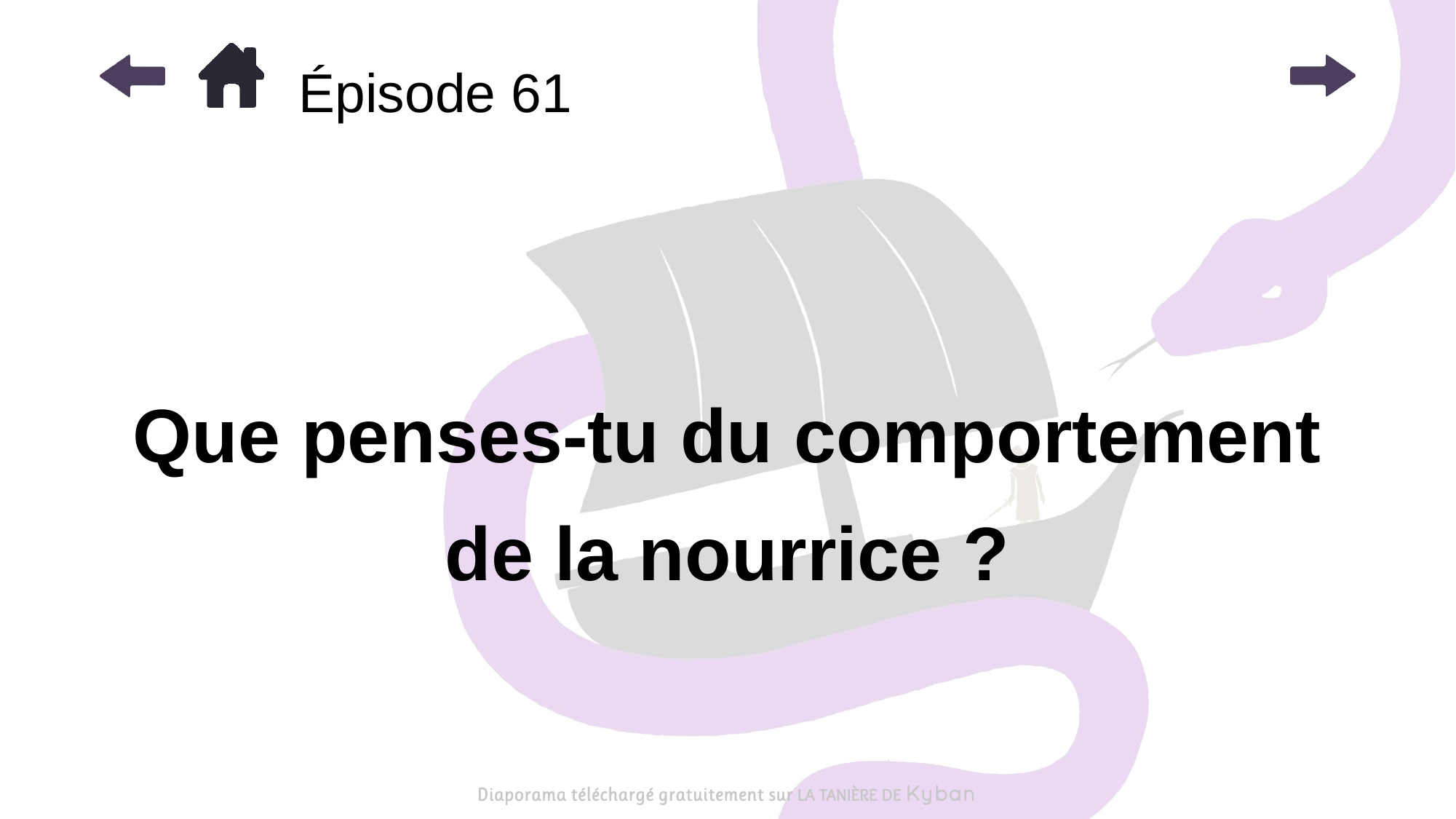

# Épisode 61
Que penses-tu du comportement de la nourrice ?